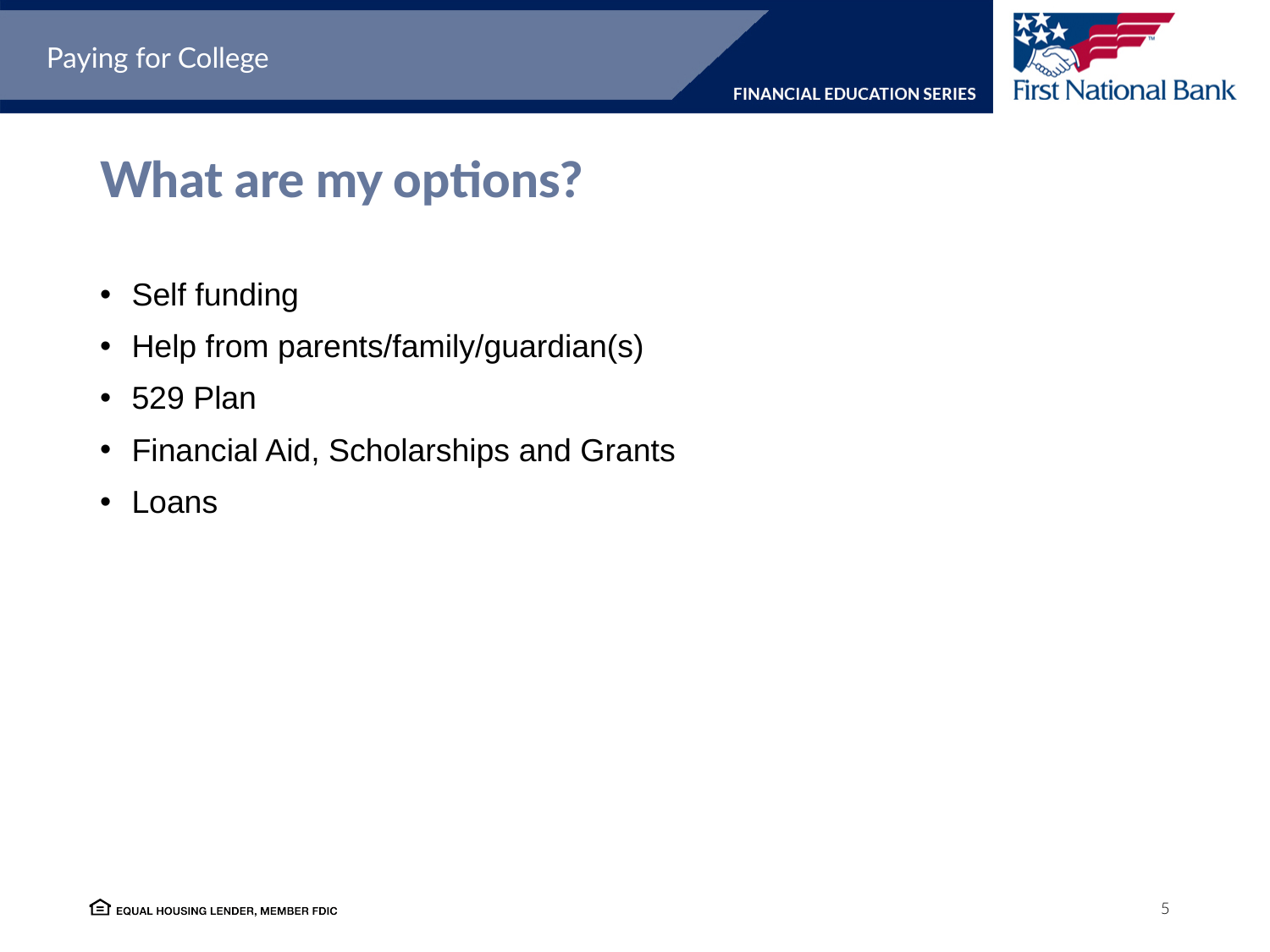

Paying for College
# What are my options?
Self funding
Help from parents/family/guardian(s)
529 Plan
Financial Aid, Scholarships and Grants
Loans

5